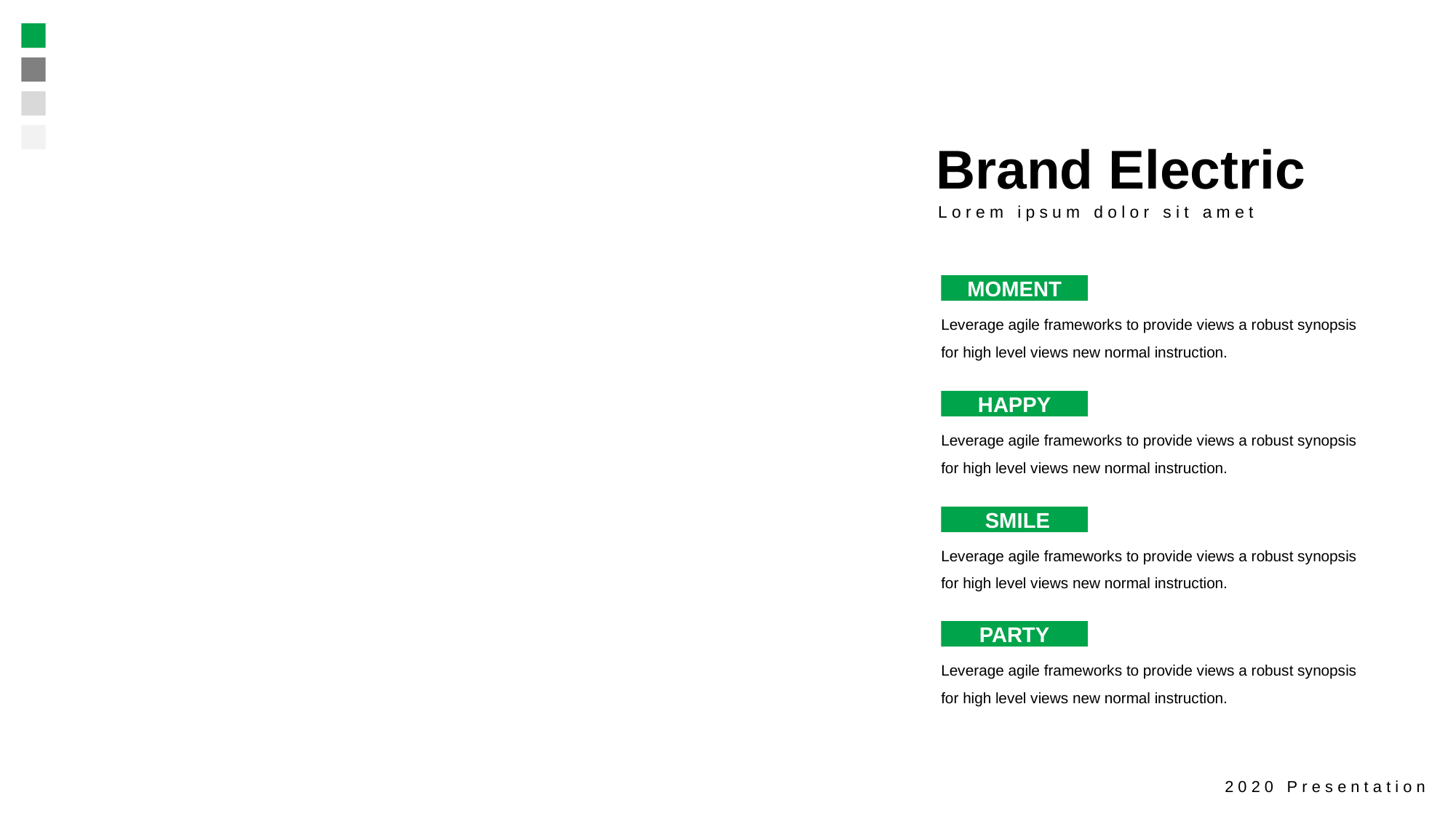

Brand Electric
Lorem ipsum dolor sit amet
MOMENT
Leverage agile frameworks to provide views a robust synopsis for high level views new normal instruction.

HAPPY
Leverage agile frameworks to provide views a robust synopsis for high level views new normal instruction.
 SMILE
Leverage agile frameworks to provide views a robust synopsis for high level views new normal instruction.
PARTY
Leverage agile frameworks to provide views a robust synopsis for high level views new normal instruction.
2020 Presentation